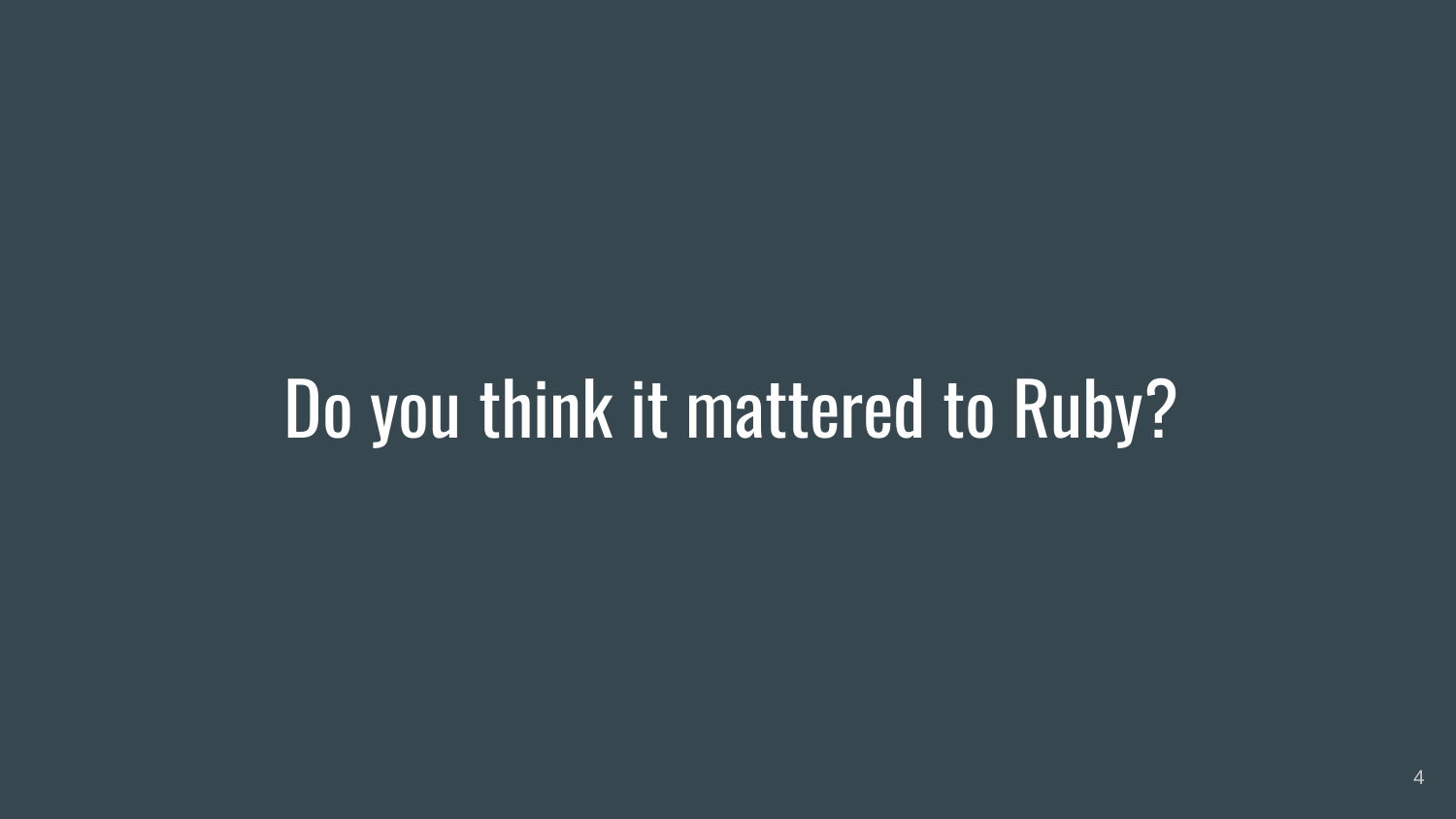

# Do you think it mattered to Ruby?
4